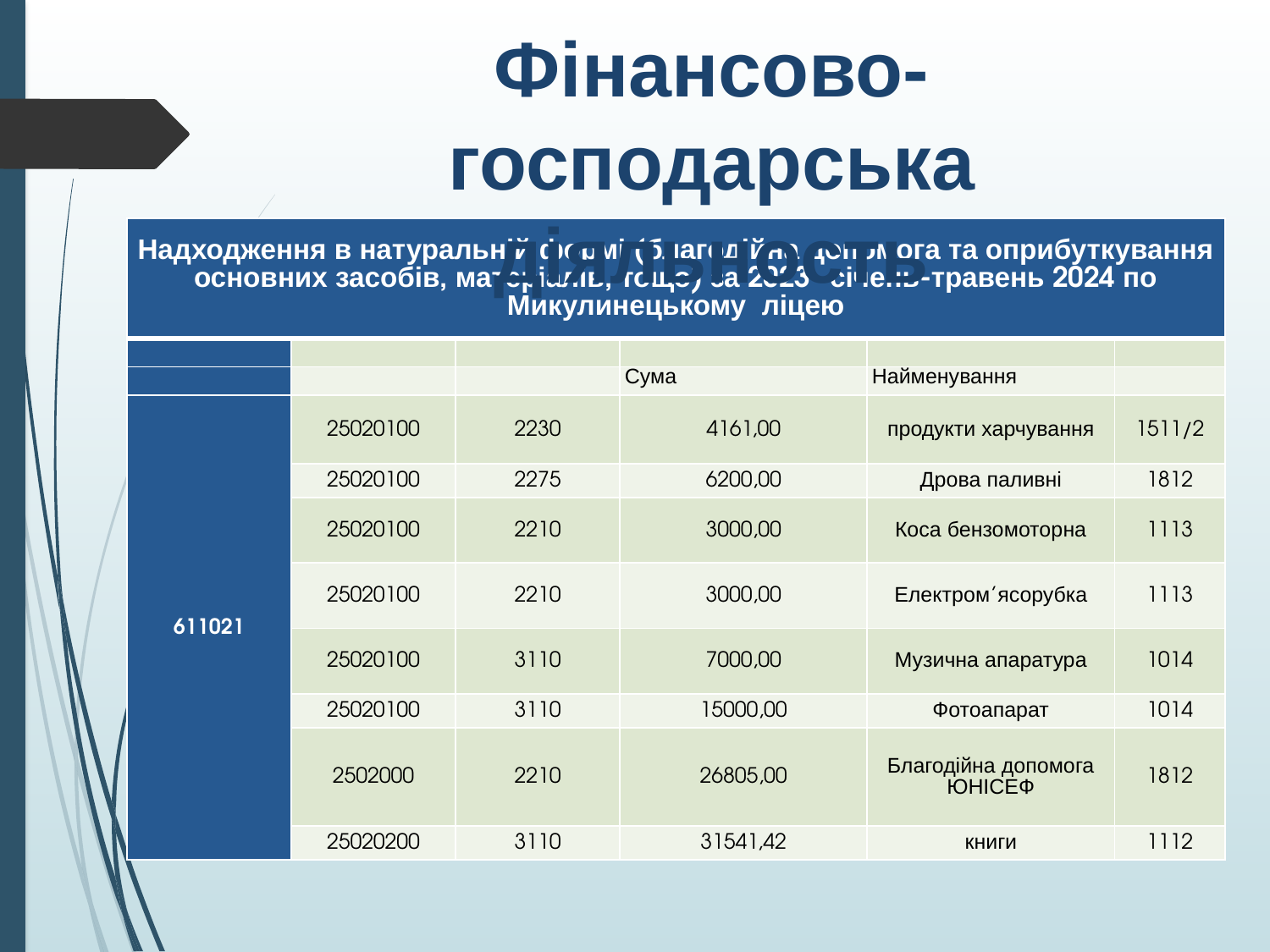

# Фінансово-господарська діяльность
| Надходження в натуральній формі (благодійна допомога та оприбуткування основних засобів, матеріалів, тощо) за 2023- січень-травень 2024 по Микулинецькому ліцею |  |  |  |  |  |
| --- | --- | --- | --- | --- | --- |
|  |  |  |  |  |  |
|  |  |  | Сума | Найменування |  |
| 611021 | 25020100 | 2230 | 4161,00 | продукти харчування | 1511/2 |
|  | 25020100 | 2275 | 6200,00 | Дрова паливні | 1812 |
|  | 25020100 | 2210 | 3000,00 | Коса бензомоторна | 1113 |
|  | 25020100 | 2210 | 3000,00 | Електром’ясорубка | 1113 |
|  | 25020100 | 3110 | 7000,00 | Музична апаратура | 1014 |
|  | 25020100 | 3110 | 15000,00 | Фотоапарат | 1014 |
|  | 2502000 | 2210 | 26805,00 | Благодійна допомога ЮНІСЕФ | 1812 |
|  | 25020200 | 3110 | 31541,42 | книги | 1112 |